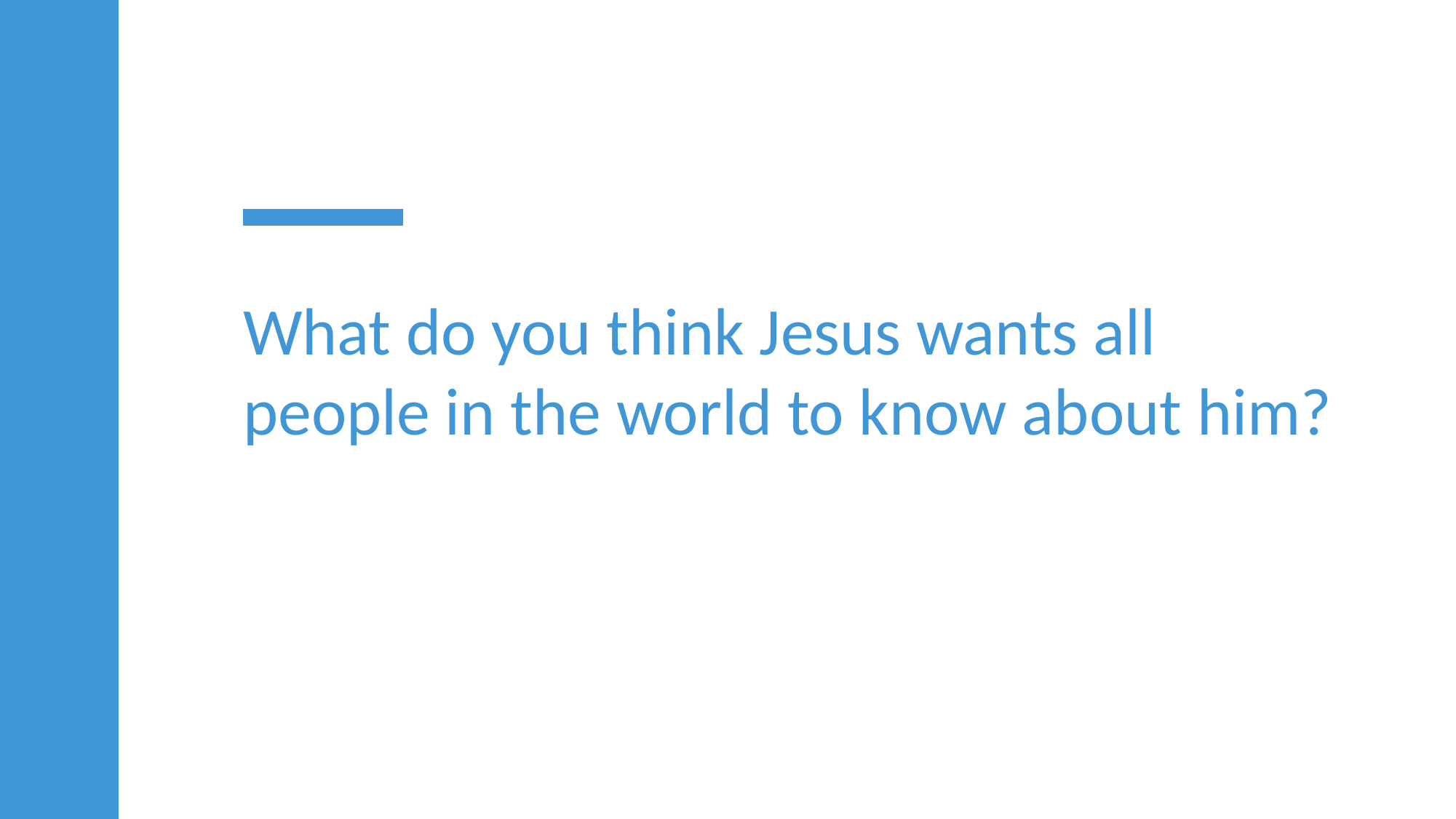

What do you think Jesus wants all people in the world to know about him?